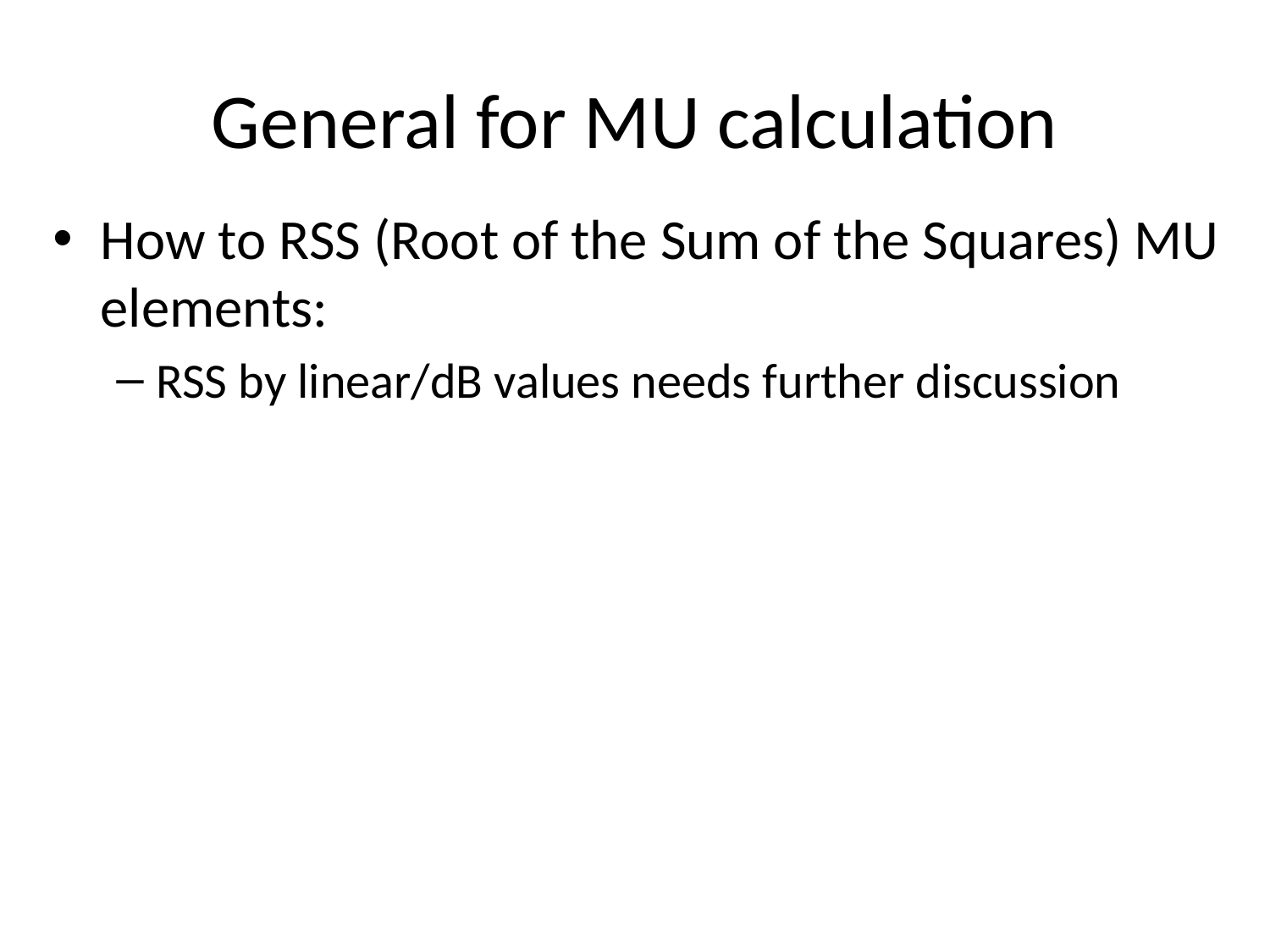

# General for MU calculation
How to RSS (Root of the Sum of the Squares) MU elements:
RSS by linear/dB values needs further discussion